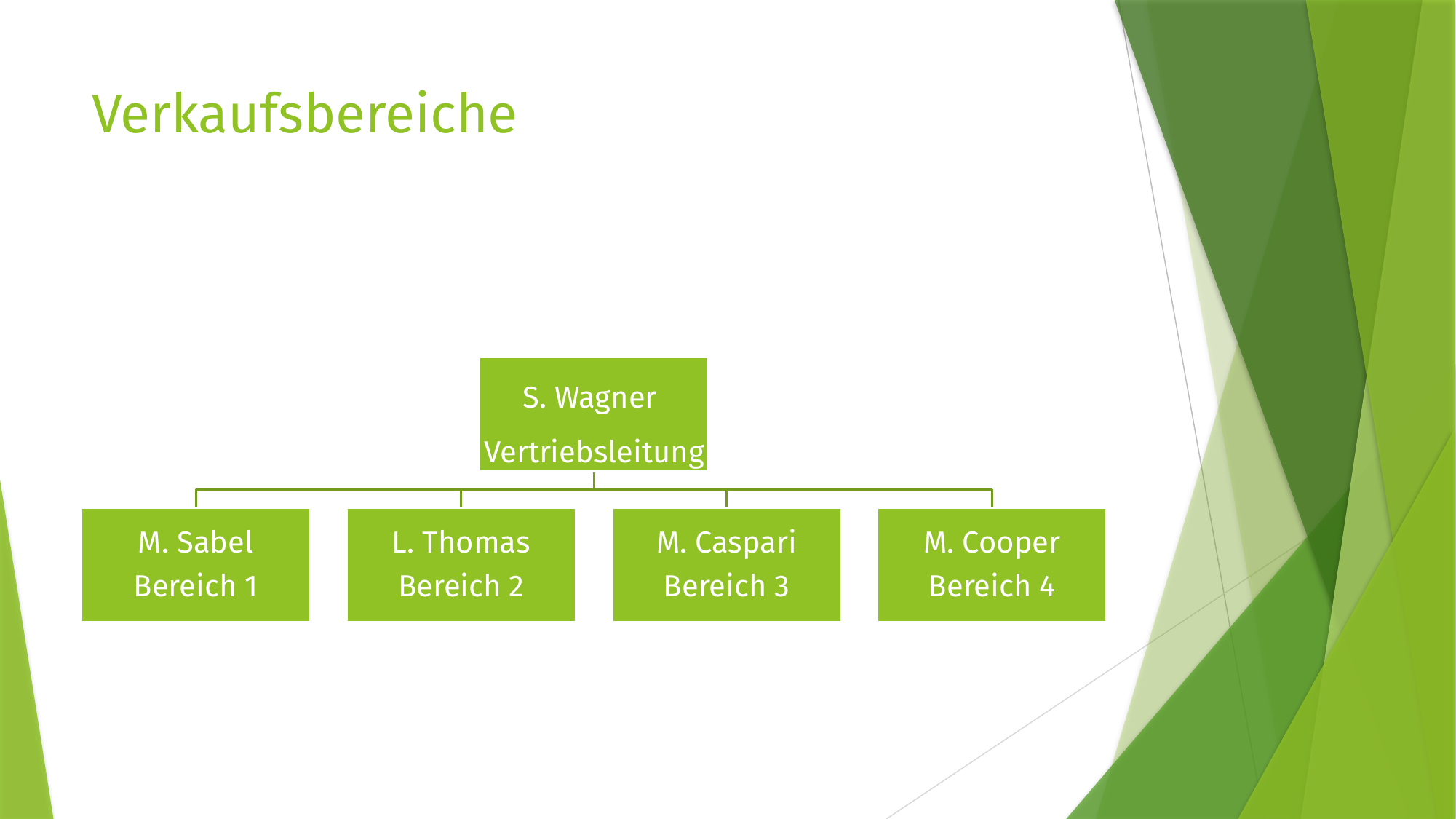

# Verkaufsbereiche
S. Wagner
Vertriebsleitung
M. Sabel
Bereich 1
L. Thomas
Bereich 2
M. Caspari
Bereich 3
M. Cooper
Bereich 4